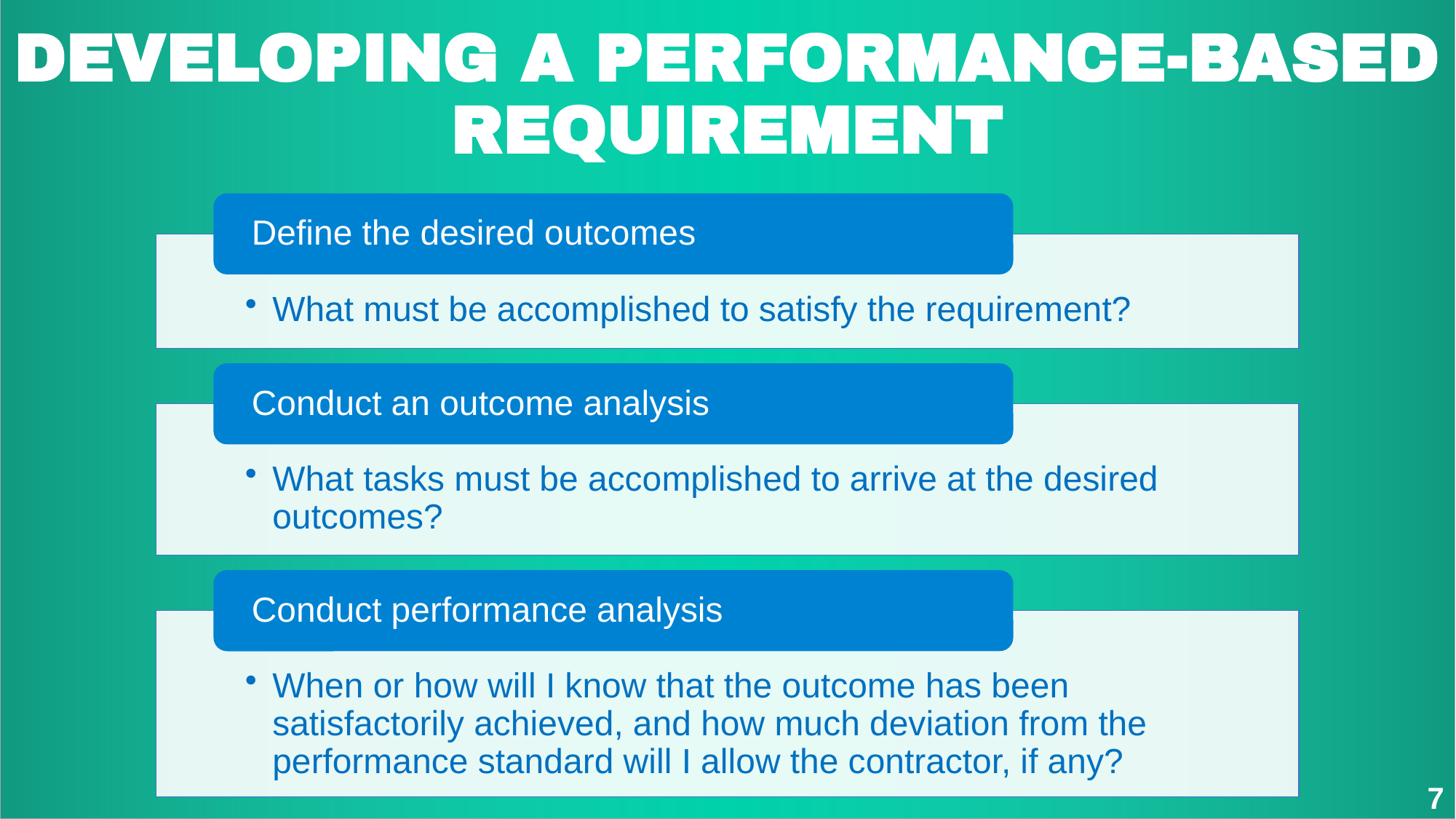

DEVELOPING A PERFORMANCE-BASED REQUIREMENT
What must be accomplished to satisfy the requirement?
Define the desired outcomes
What tasks must be accomplished to arrive at the desired outcomes?
Conduct an outcome analysis
When or how will I know that the outcome has been satisfactorily achieved, and how much deviation from the performance standard will I allow the contractor, if any?
Conduct performance analysis
7